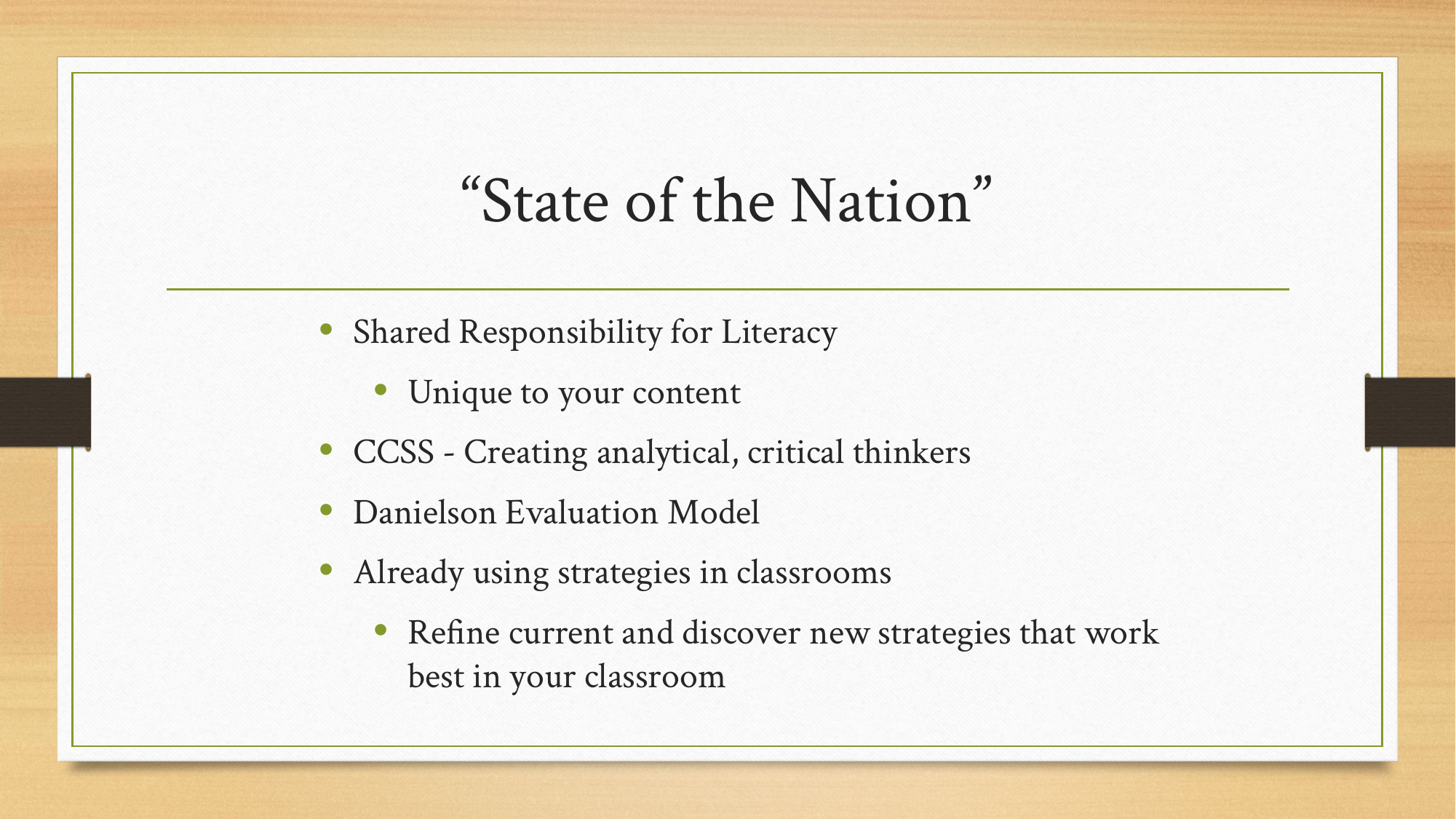

# “State of the Nation”
Shared Responsibility for Literacy
Unique to your content
CCSS - Creating analytical, critical thinkers
Danielson Evaluation Model
Already using strategies in classrooms
Refine current and discover new strategies that work best in your classroom